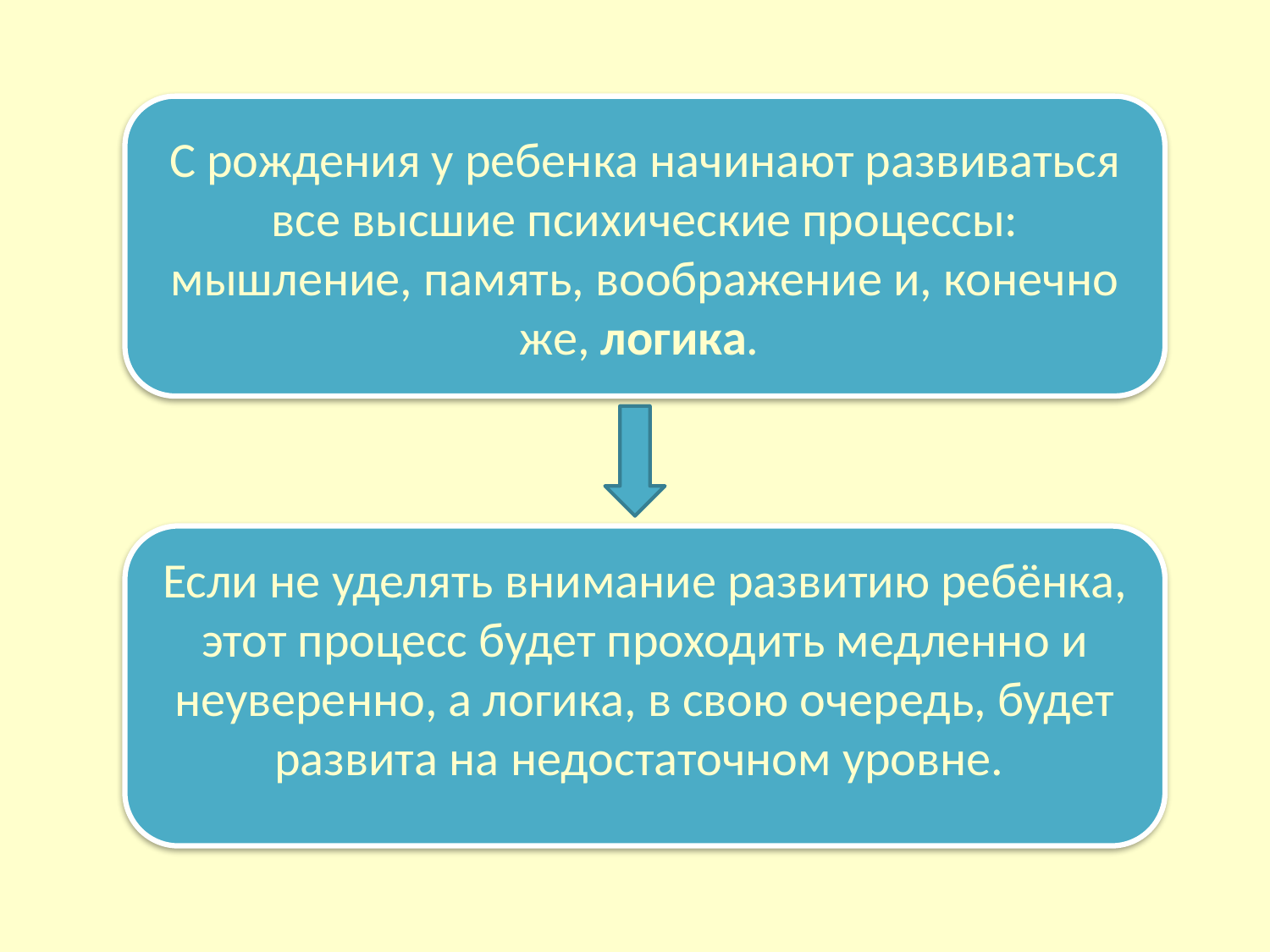

С рождения у ребенка начинают развиваться все высшие психические процессы: мышление, память, воображение и, конечно же, логика.

Если не уделять внимание развитию ребёнка, этот процесс будет проходить медленно и неуверенно, а логика, в свою очередь, будет развита на недостаточном уровне.